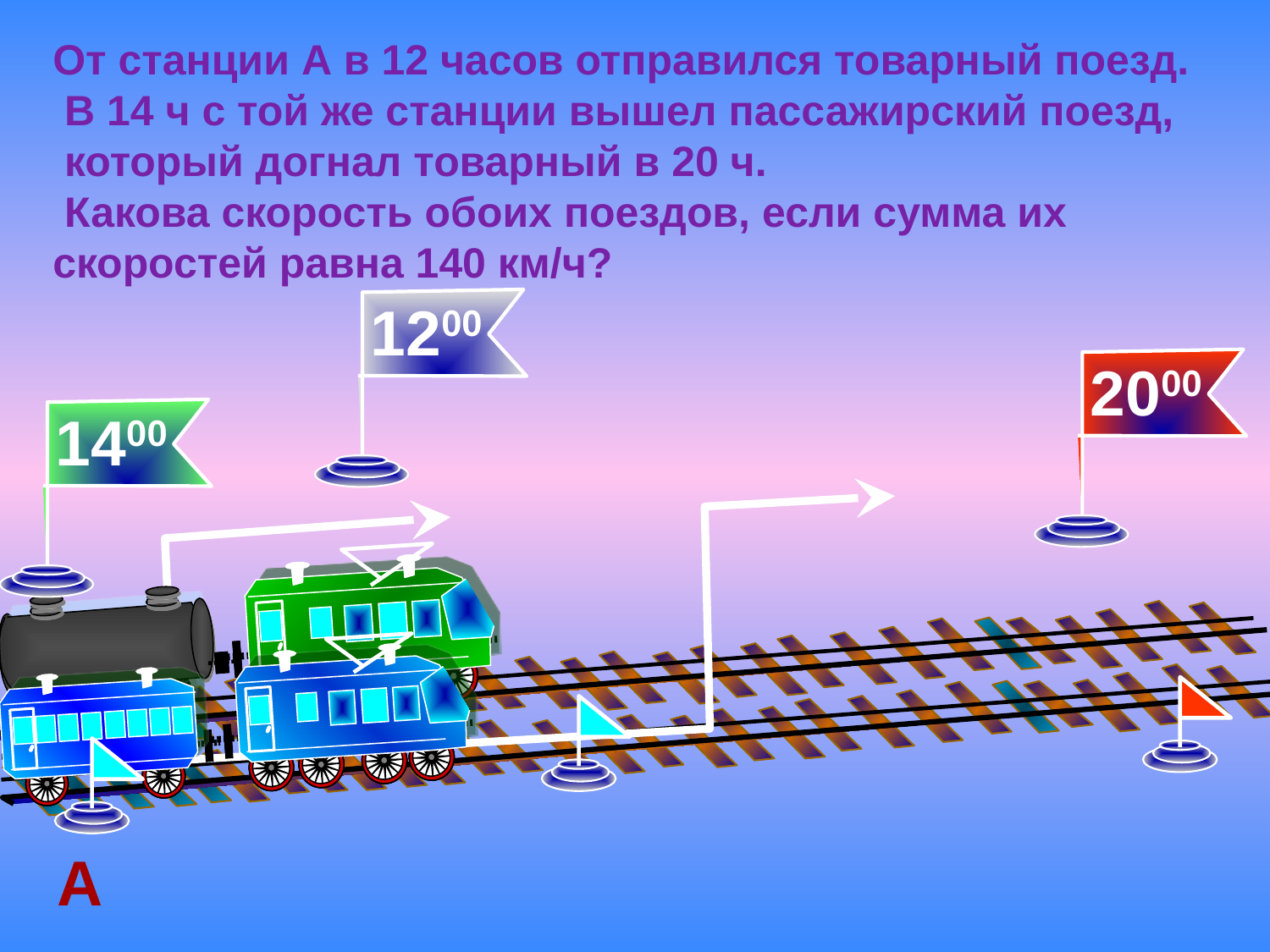

От станции А в 12 часов отправился товарный поезд.
 В 14 ч с той же станции вышел пассажирский поезд,
 который догнал товарный в 20 ч.
 Какова скорость обоих поездов, если сумма их
скоростей равна 140 км/ч?
1200

2000

1400

А